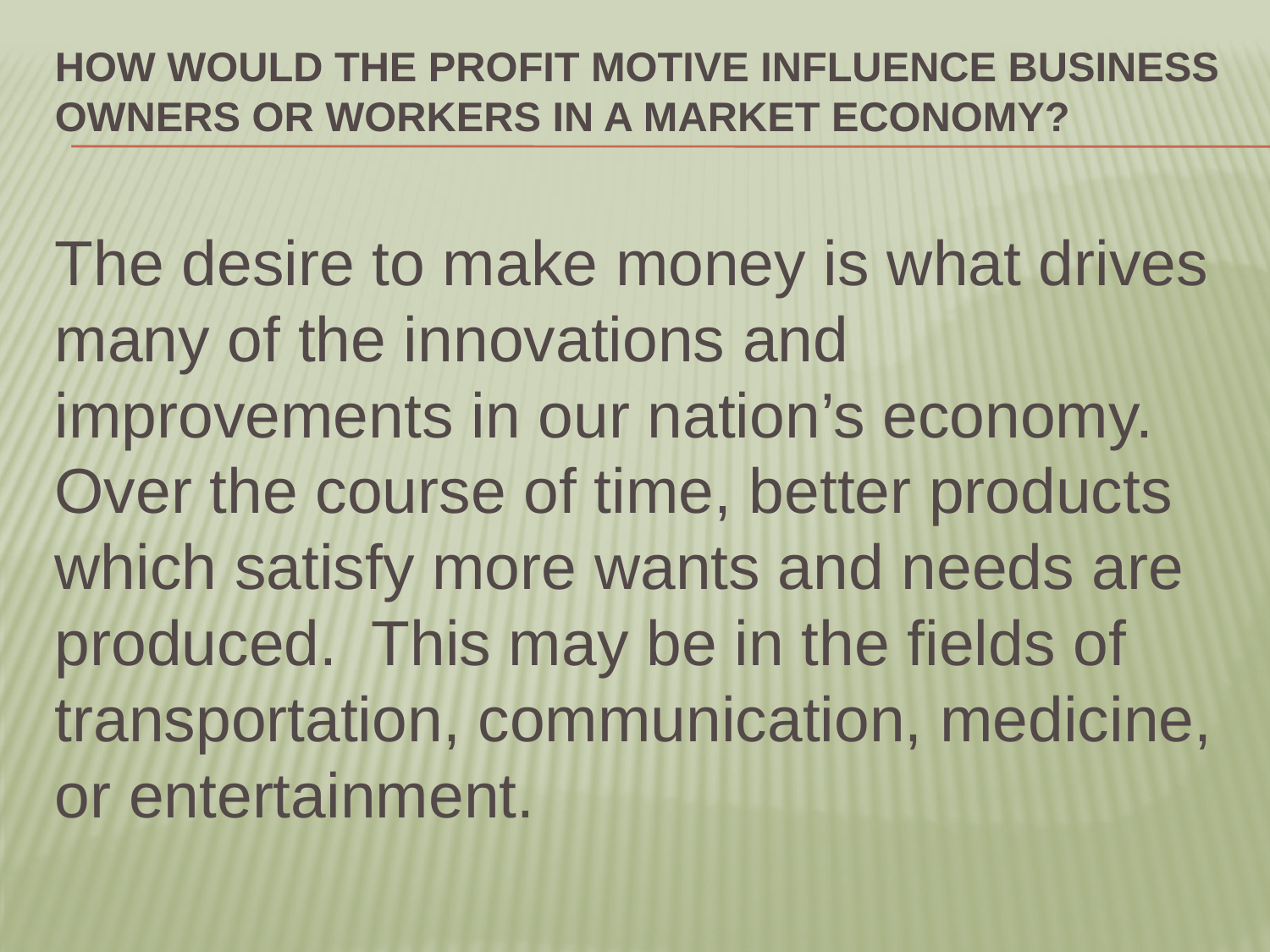

# How would the profit motive influence business owners or workers in a market economy?
The desire to make money is what drives many of the innovations and improvements in our nation’s economy.  Over the course of time, better products which satisfy more wants and needs are produced.  This may be in the fields of transportation, communication, medicine, or entertainment.